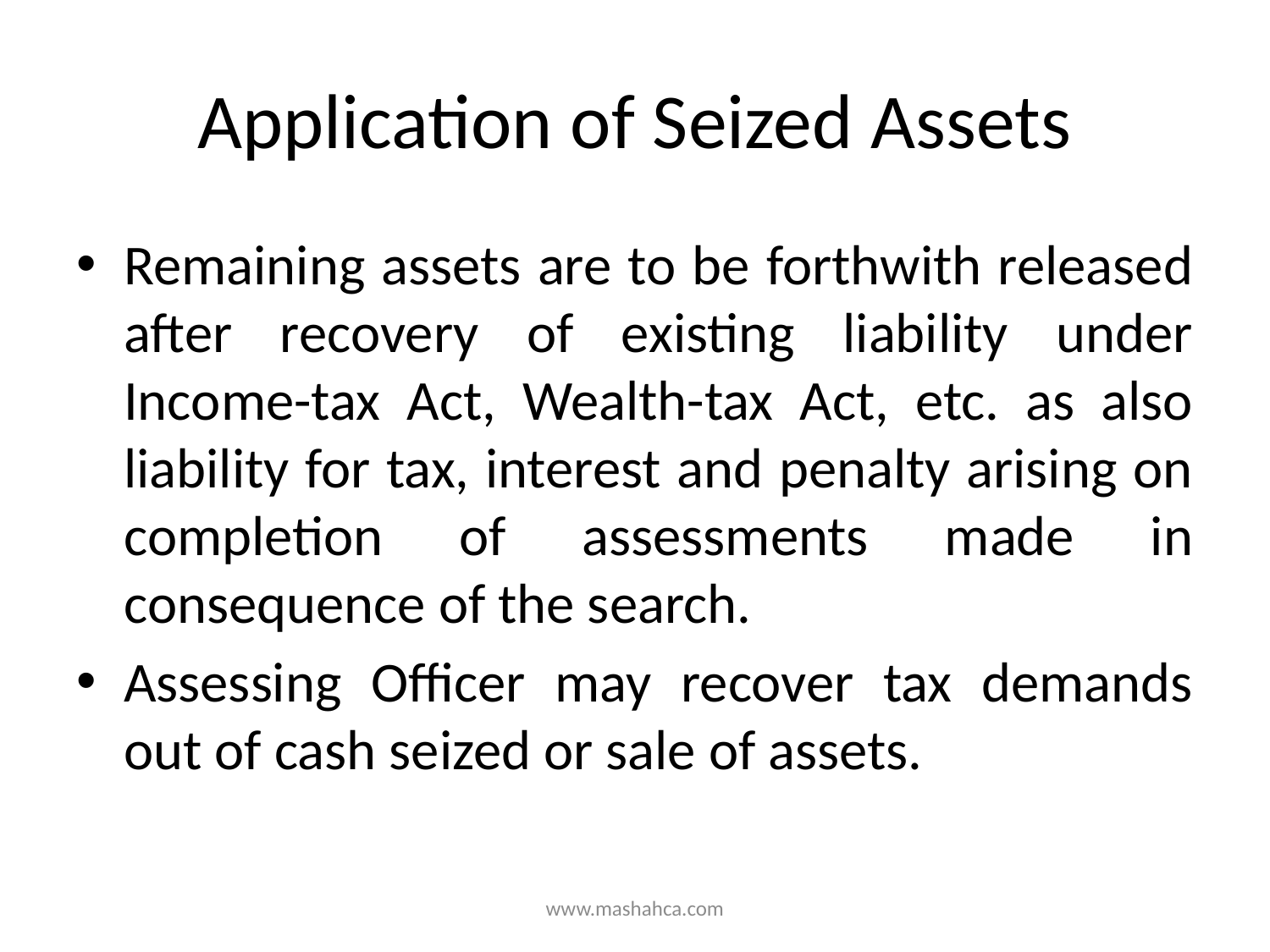

# Application of Seized Assets
Remaining assets are to be forthwith released after recovery of existing liability under Income-tax Act, Wealth-tax Act, etc. as also liability for tax, interest and penalty arising on completion of assessments made in consequence of the search.
Assessing Officer may recover tax demands out of cash seized or sale of assets.
www.mashahca.com